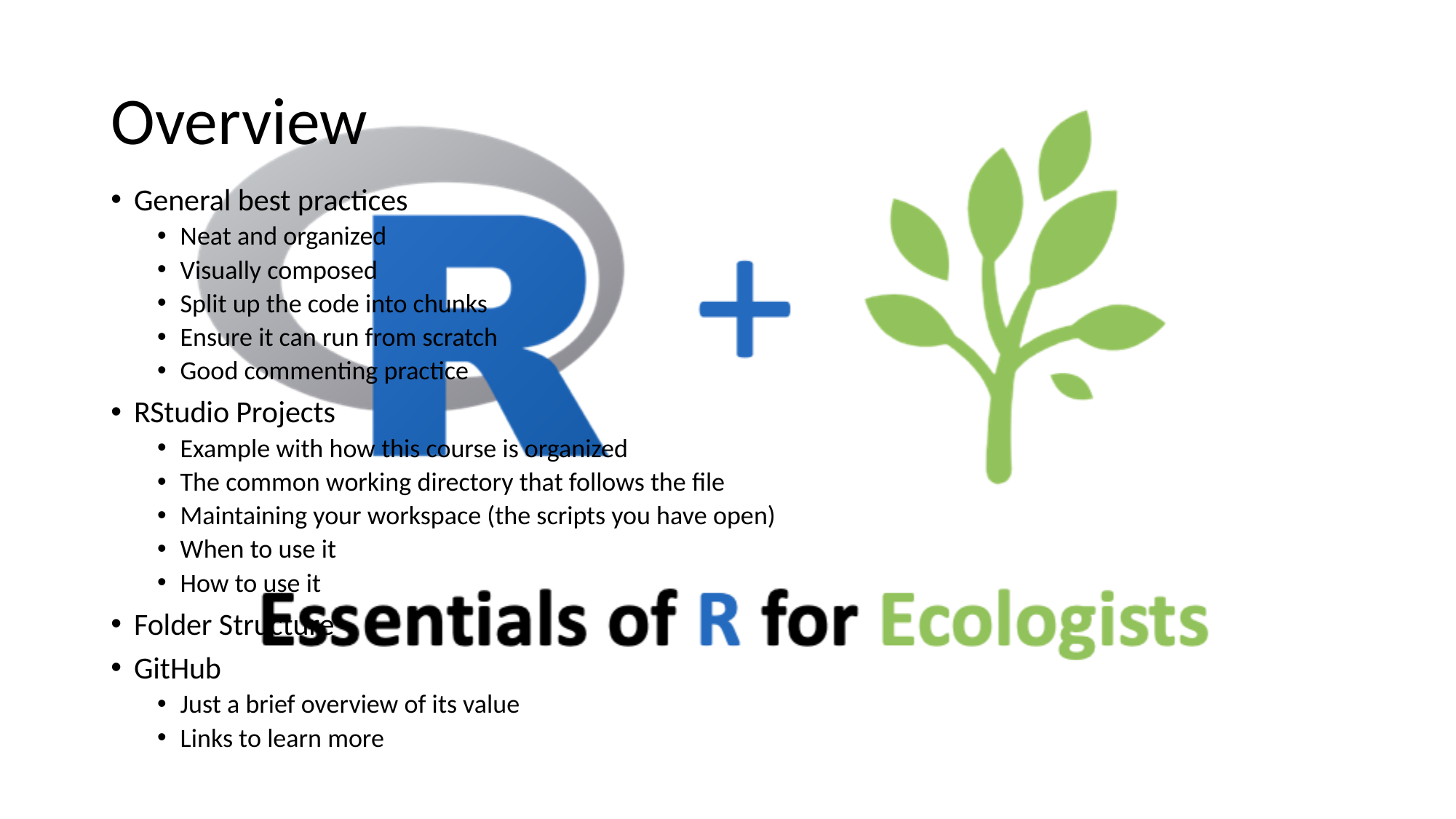

# Overview
General best practices
Neat and organized
Visually composed
Split up the code into chunks
Ensure it can run from scratch
Good commenting practice
RStudio Projects
Example with how this course is organized
The common working directory that follows the file
Maintaining your workspace (the scripts you have open)
When to use it
How to use it
Folder Structure
GitHub
Just a brief overview of its value
Links to learn more